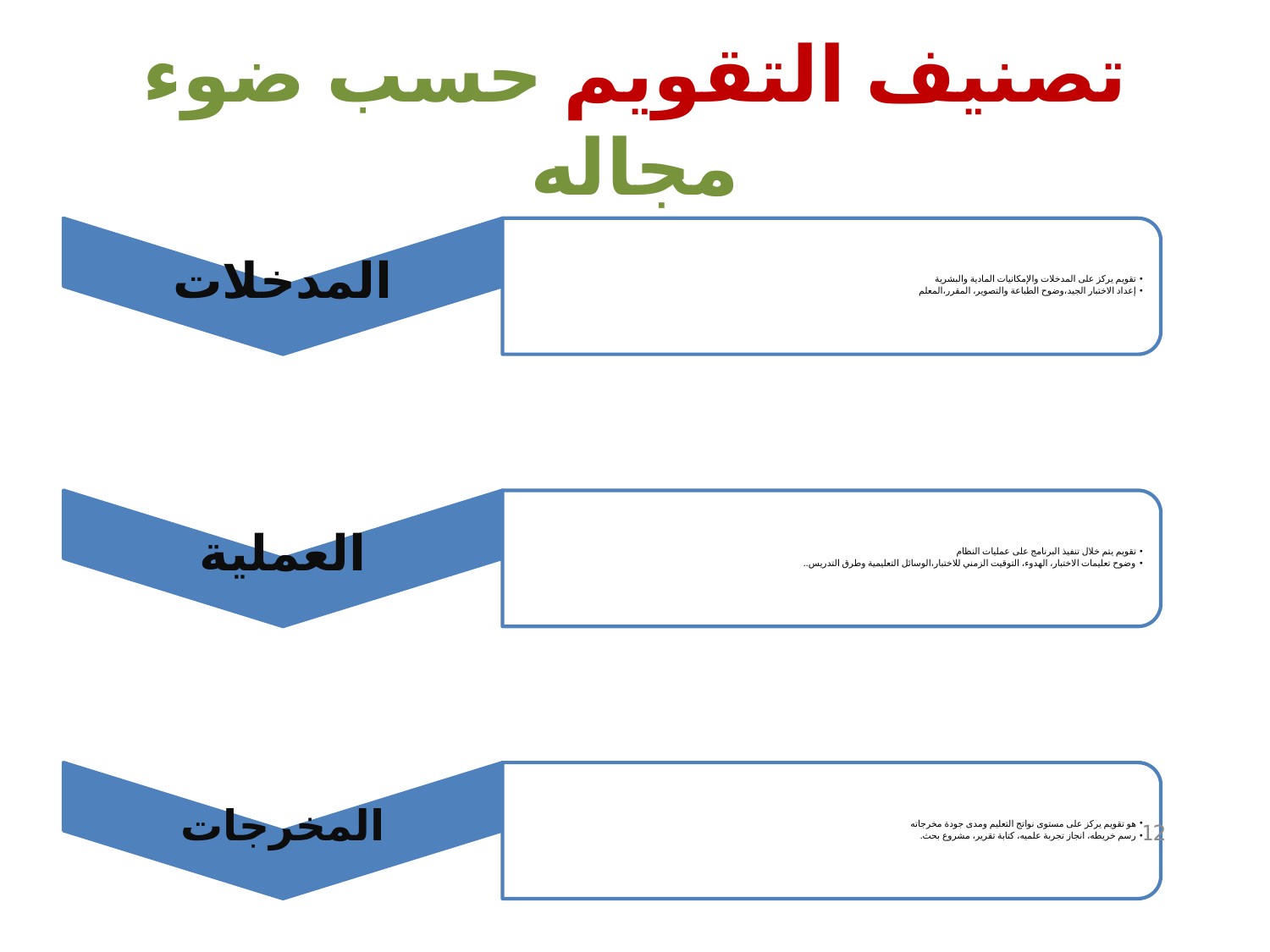

# تصنيف التقويم حسب ضوء مجاله
العملية
هو تقويم يركز على مستوى نواتج التعليم ومدى جودة مخرجاته
رسم خريطه، انجاز تجربة علميه، كتابة تقرير، مشروع بحث.
المخرجات
12